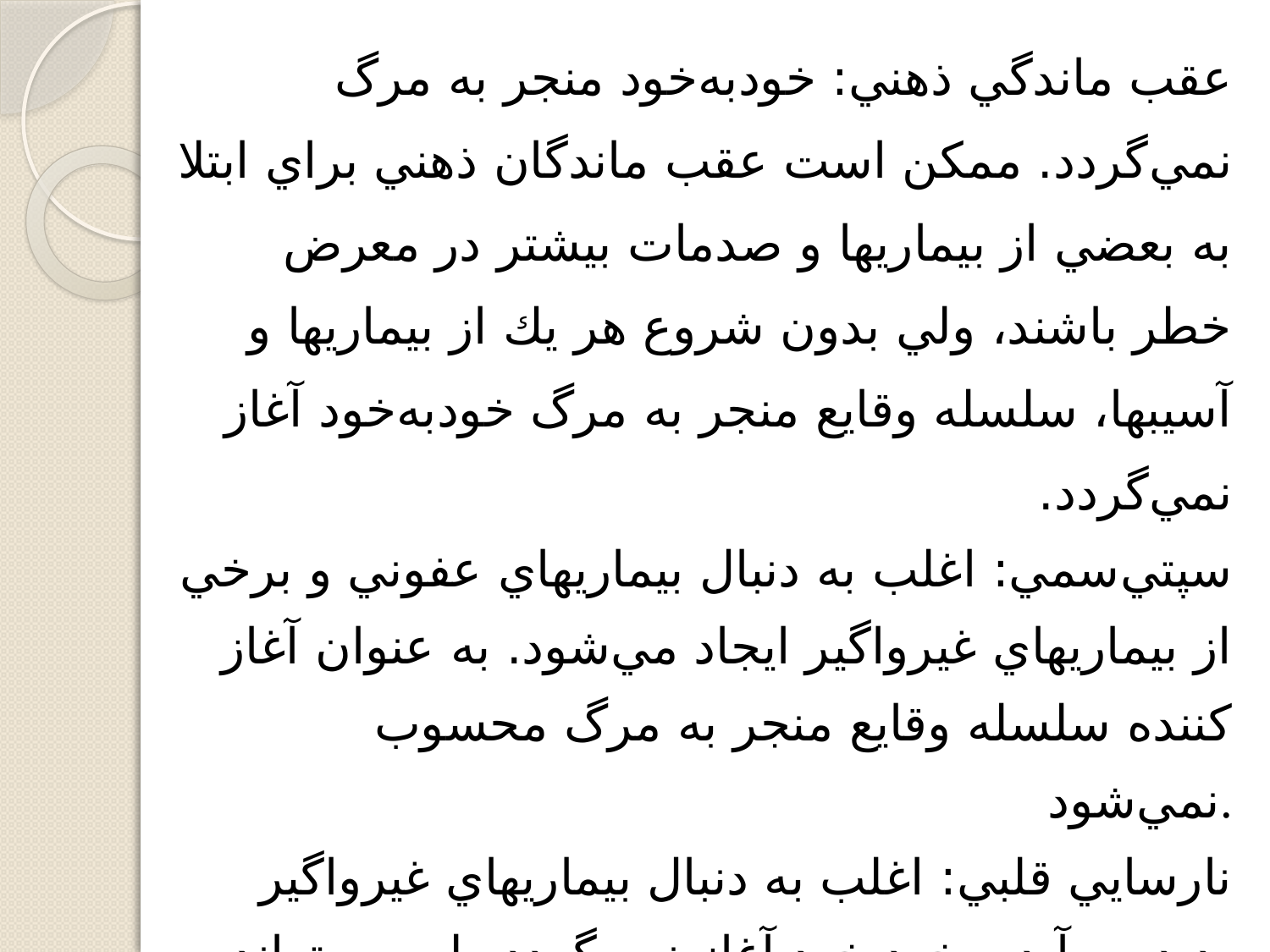

عقب ماندگي ذهني: خودبه‌خود منجر به مرگ نمي‌گردد. ممكن است عقب ماندگان ذهني براي ابتلا به بعضي از بيماريها و صدمات بيشتر در معرض خطر باشند، ولي بدون شروع هر يك از بيماريها و آسيبها، سلسله وقايع منجر به مرگ خودبه‌خود آغاز نمي‌گردد.
سپتي‌سمي: اغلب به دنبال بيماريهاي عفوني و برخي از بيماريهاي غيرواگير ايجاد مي‌شود. به عنوان آغاز كننده سلسله وقايع منجر به مرگ محسوب نمي‌شود.
نارسايي قلبي: اغلب به دنبال بيماريهاي غيرواگير پديد مي‌آيد و خودبخود آغاز نمي‌گردد ولي مي‌تواند علت نهايي مرگ باشد.